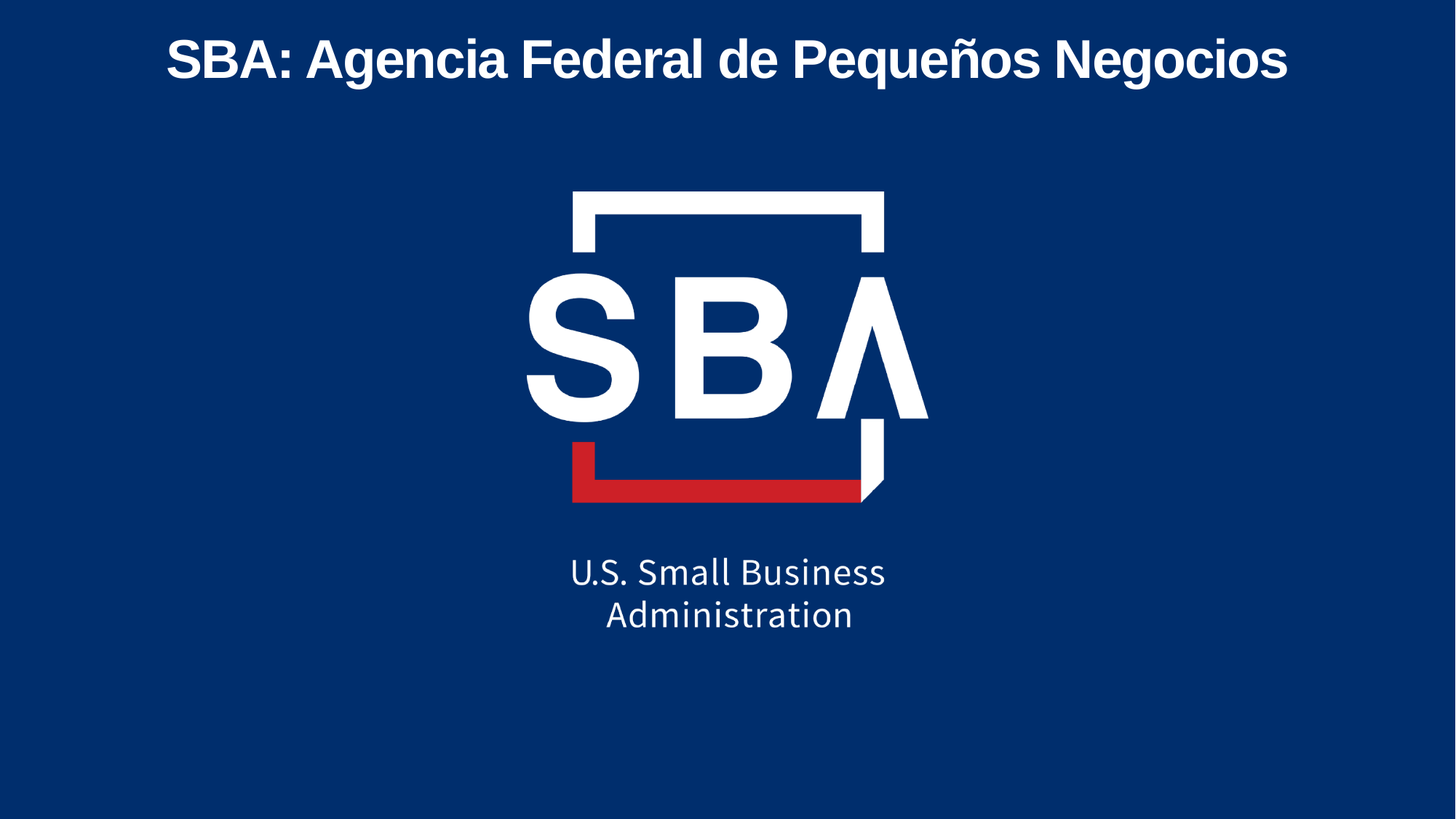

# SBA: Agencia Federal de Pequeños Negocios